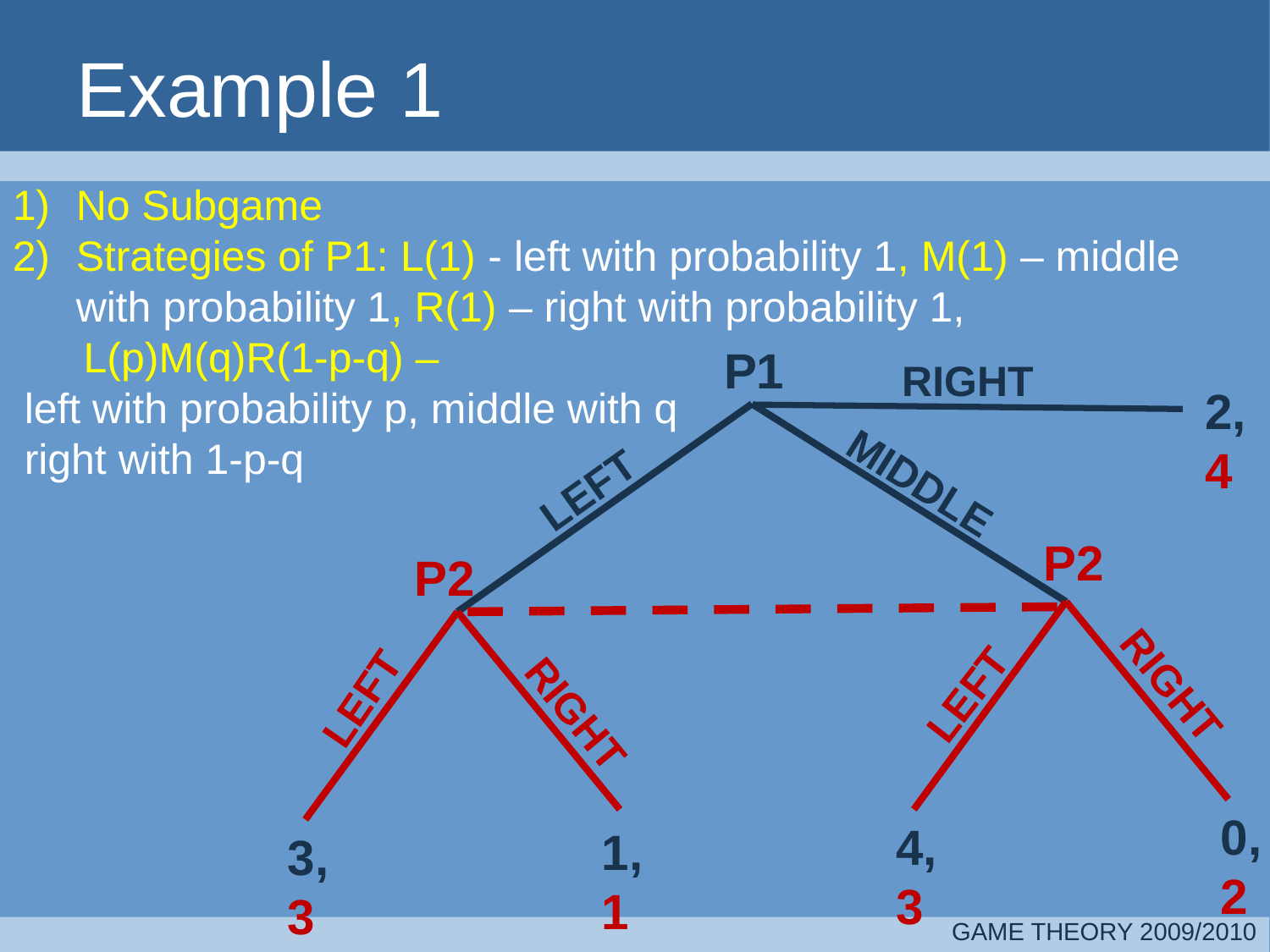

# Example 1
No Subgame
Strategies of P1: L(1) - left with probability 1, M(1) – middle with probability 1, R(1) – right with probability 1,
      L(p)M(q)R(1-p-q) –
 left with probability p, middle with q
 right with 1-p-q
P1
RIGHT
LEFT
P2
P2
RIGHT
LEFT
LEFT
RIGHT
0,
2
4,
3
1,
1
3,
3

2,
4
MIDDLE
GAME THEORY 2009/2010